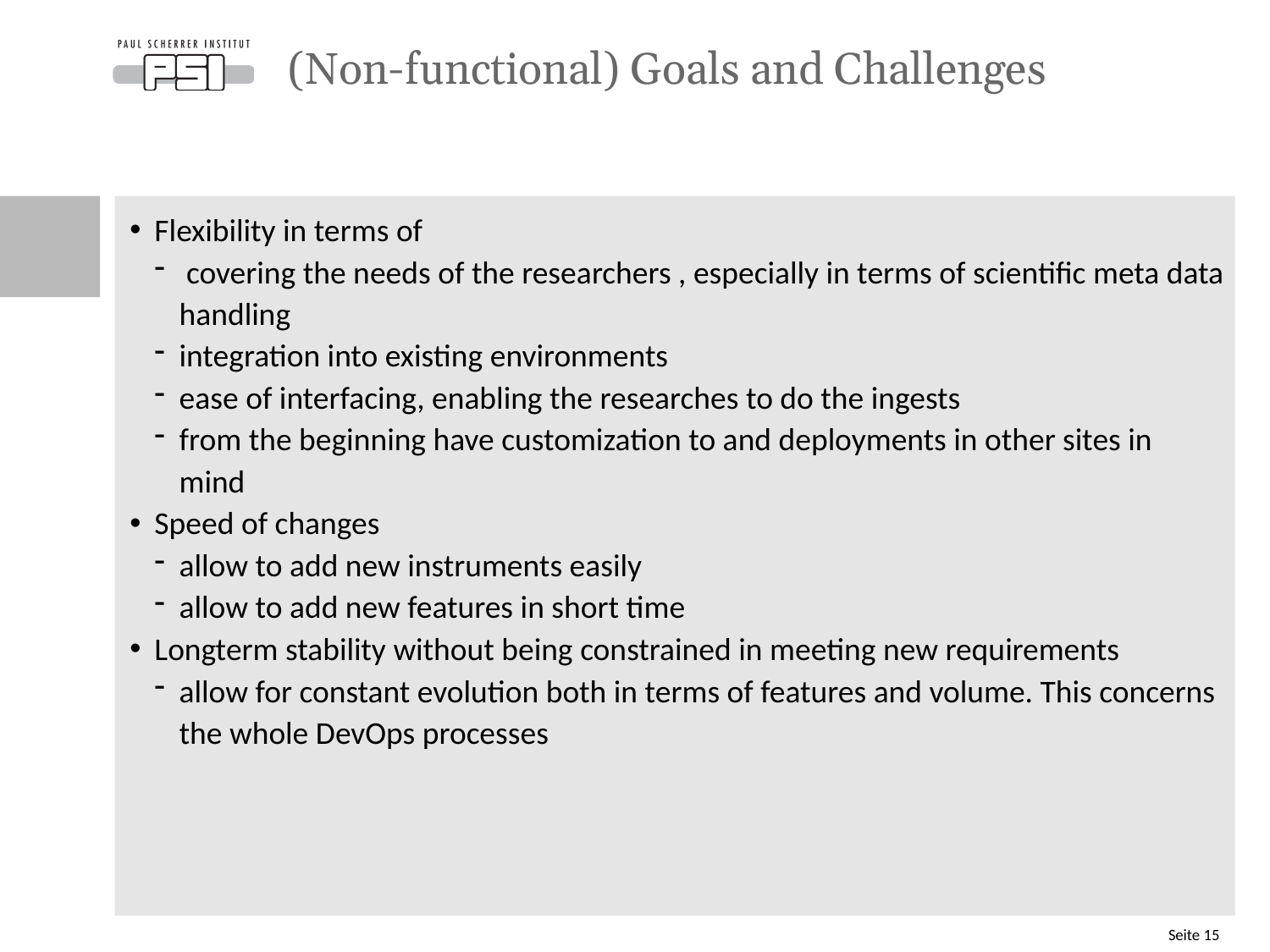

# (Non-functional) Goals and Challenges
Flexibility in terms of
 covering the needs of the researchers , especially in terms of scientific meta data handling
integration into existing environments
ease of interfacing, enabling the researches to do the ingests
from the beginning have customization to and deployments in other sites in mind
Speed of changes
allow to add new instruments easily
allow to add new features in short time
Longterm stability without being constrained in meeting new requirements
allow for constant evolution both in terms of features and volume. This concerns the whole DevOps processes
Seite 15